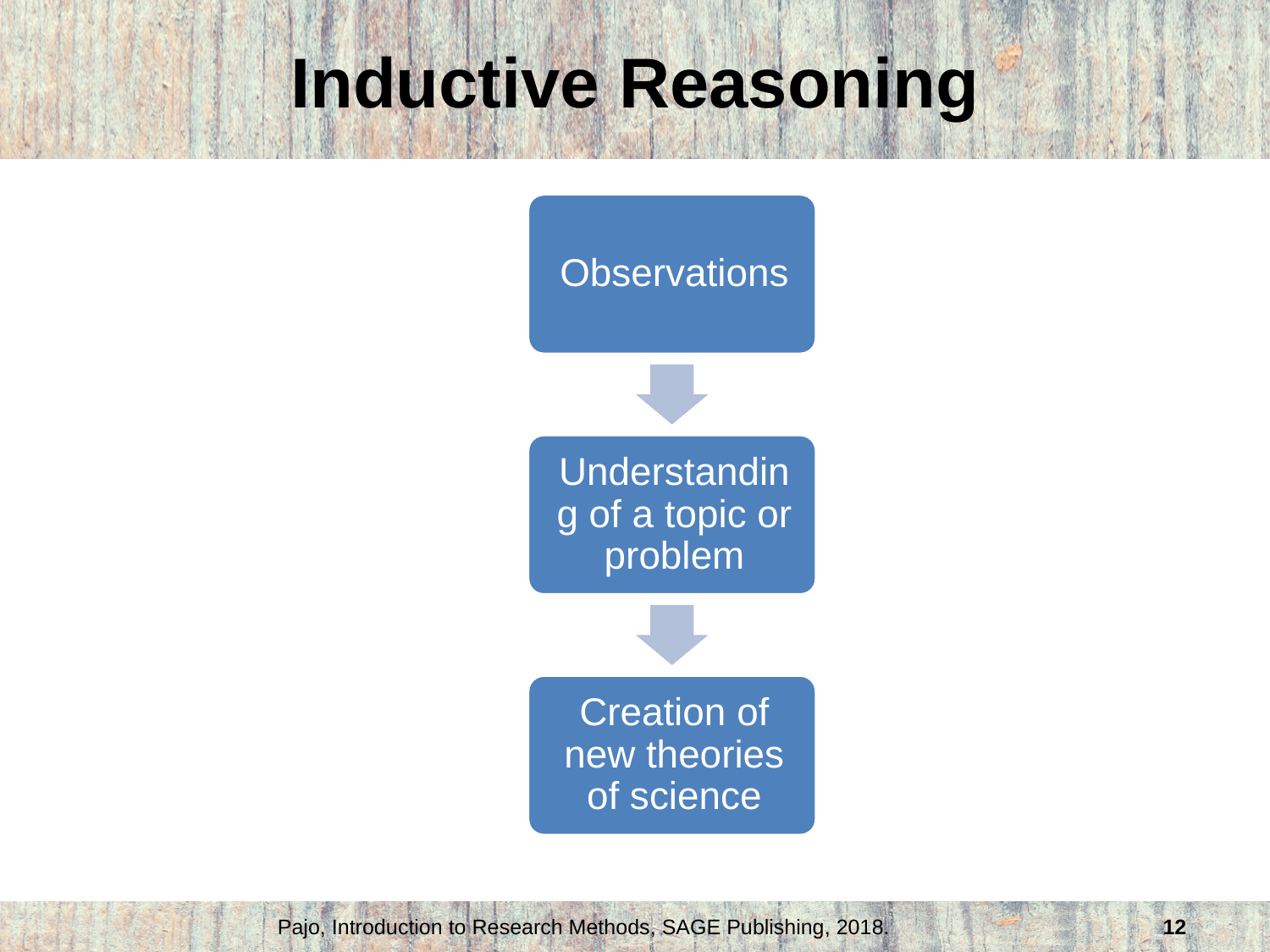

# Inductive Reasoning
Observations

Understanding of a topic or problem

Creation of new theories of science
Pajo, Introduction to Research Methods, SAGE Publishing, 2018.
12